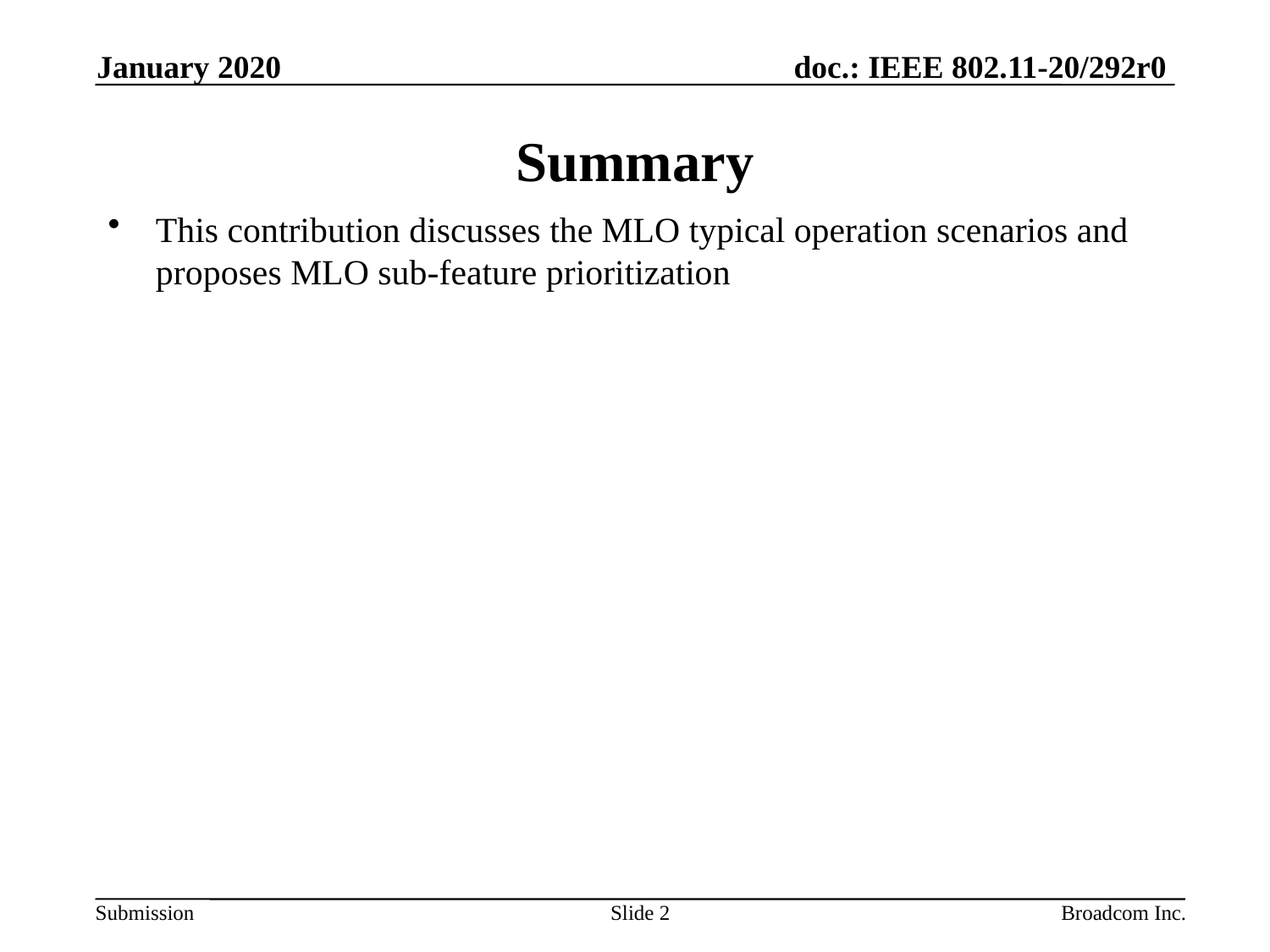

January 2020
# Summary
This contribution discusses the MLO typical operation scenarios and proposes MLO sub-feature prioritization

Slide 2
Broadcom Inc.